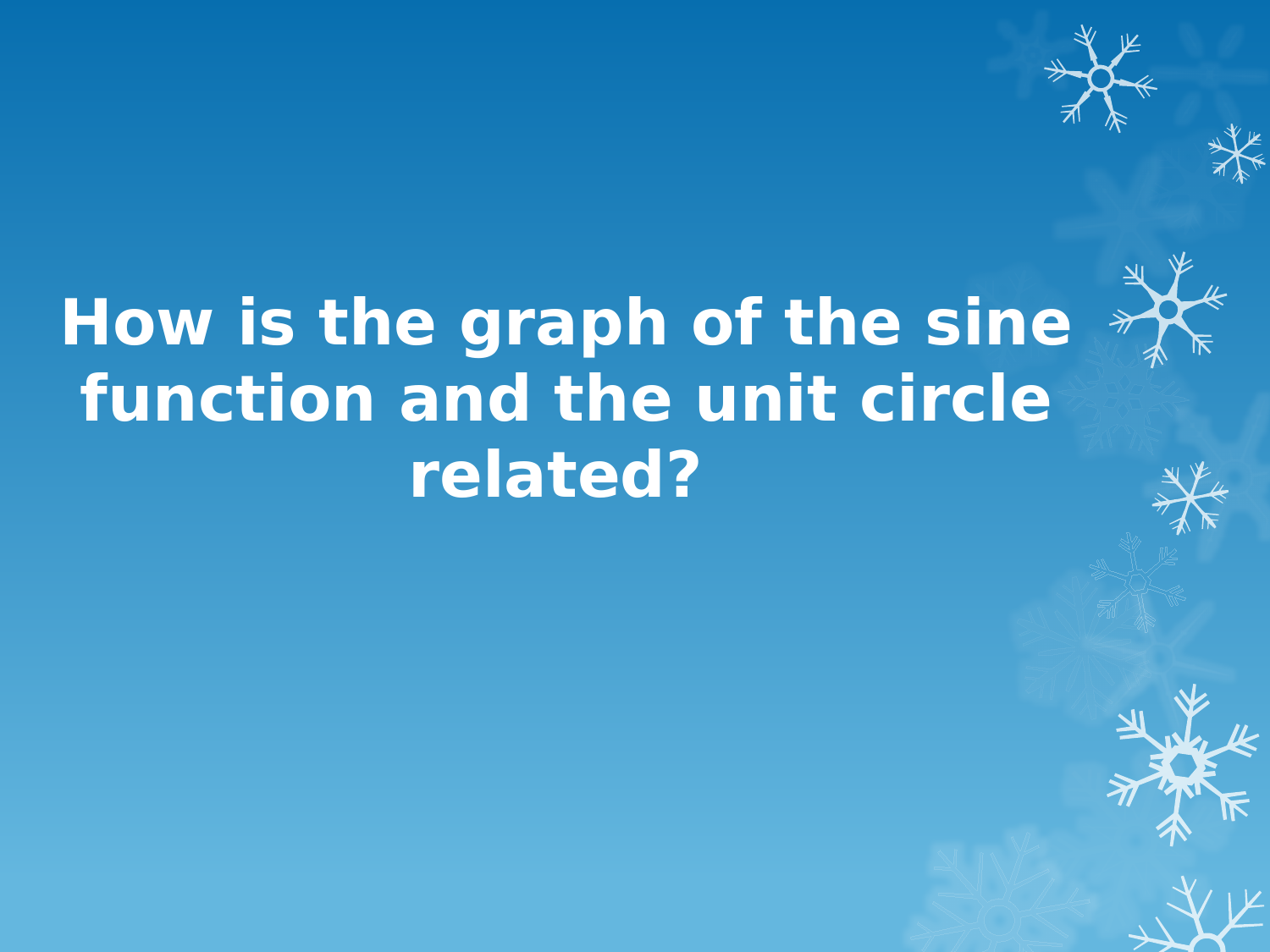

How is the graph of the sine function and the unit circle related?